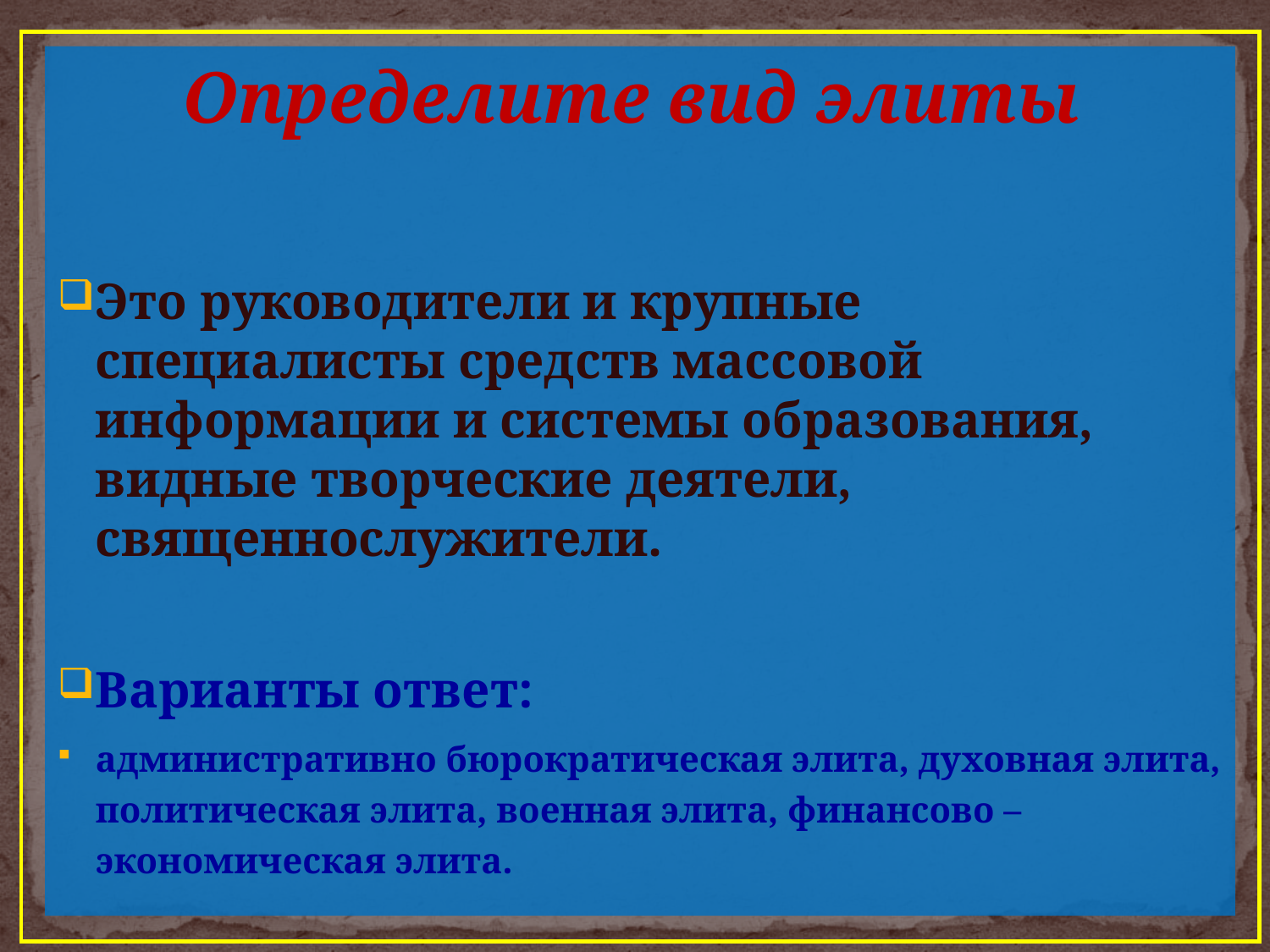

#

Определите вид элиты

Это руководители и крупные специалисты средств массовой информации и системы образования, видные творческие деятели, священнослужители.

Варианты ответ:
административно бюрократическая элита, духовная элита, политическая элита, военная элита, финансово – экономическая элита.